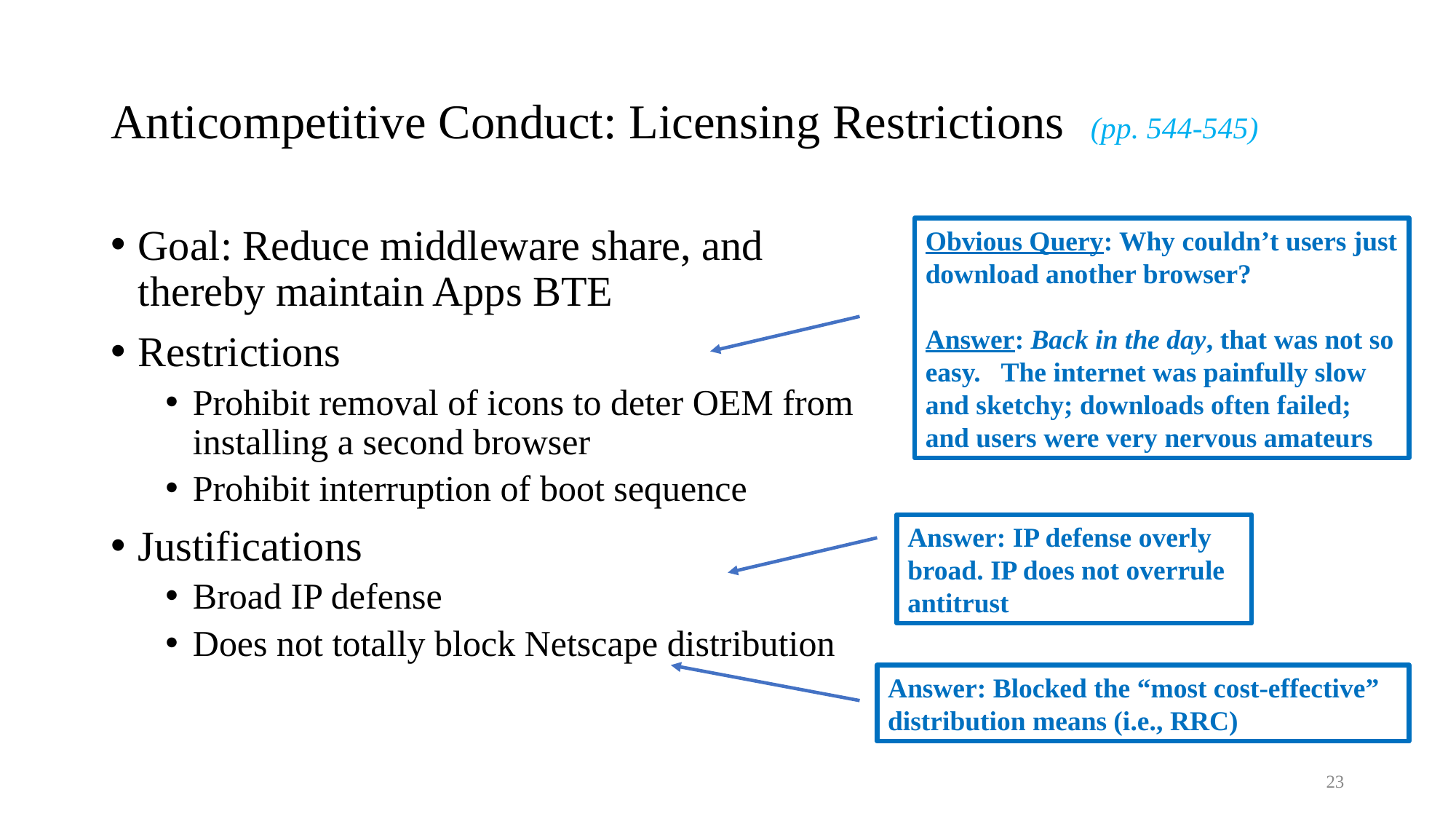

# Anticompetitive Conduct: Licensing Restrictions  (pp. 544-545)
Goal: Reduce middleware share, and
thereby maintain Apps BTE
Restrictions
Prohibit removal of icons to deter OEM from installing a second browser
Prohibit interruption of boot sequence
Justifications
Broad IP defense
Does not totally block Netscape distribution
Obvious Query: Why couldn’t users just download another browser?

Answer: Back in the day, that was not so easy.   The internet was painfully slow and sketchy; downloads often failed; and users were very nervous amateurs
Answer: IP defense overly broad. IP does not overrule antitrust
Answer: Blocked the “most cost-effective” distribution means (i.e., RRC)
23